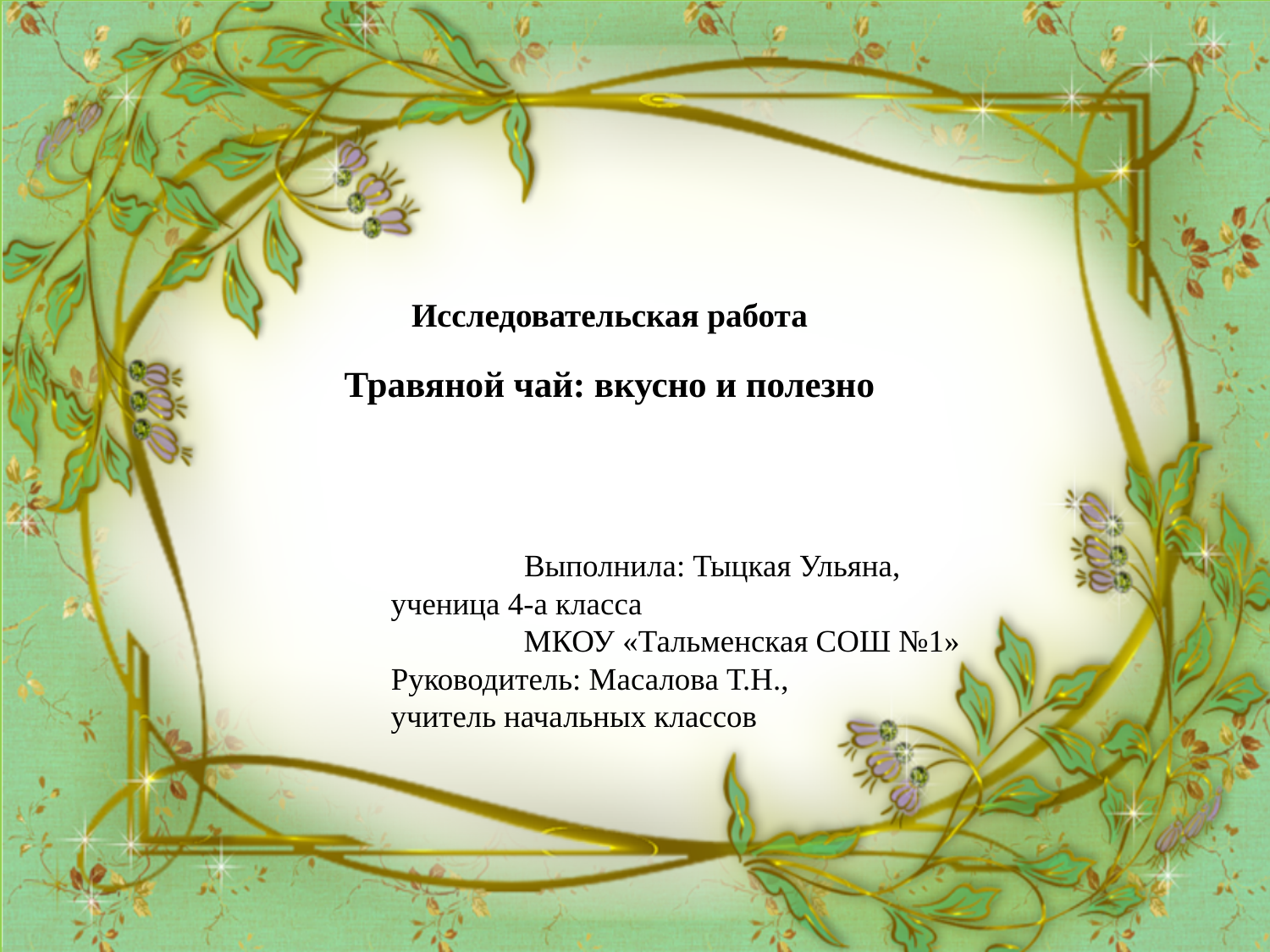

# Исследовательская работа Травяной чай: вкусно и полезно
                                         Выполнила: Тыцкая Ульяна,                  	                           ученица 4-а класса
                                         МКОУ «Тальменская СОШ №1»
		            Руководитель: Масалова Т.Н.,                         	                           учитель начальных классов